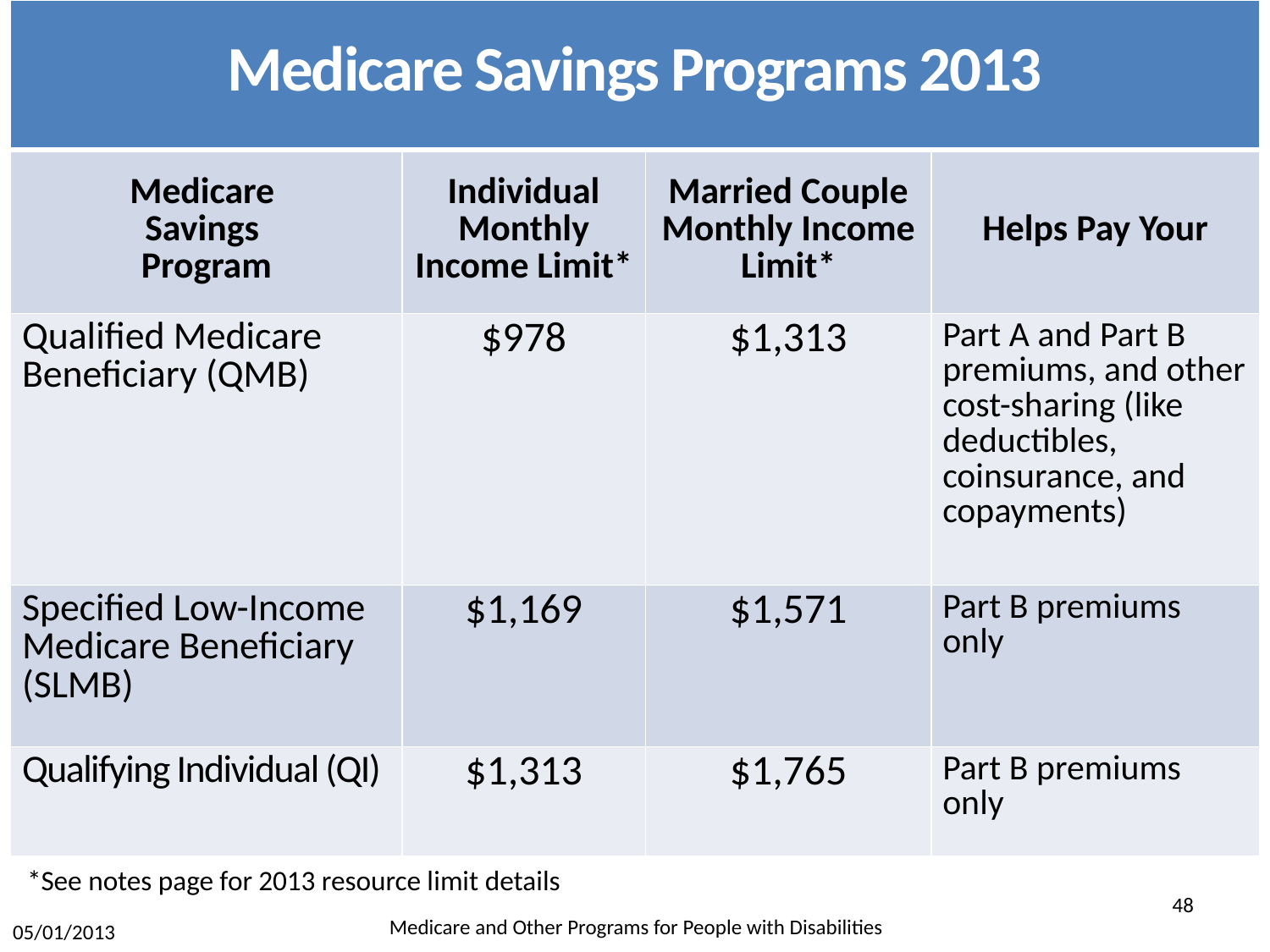

| Medicare Savings Programs 2013 |  |  |  |
| --- | --- | --- | --- |
| Medicare Savings Program | Individual Monthly Income Limit\* | Married Couple Monthly Income Limit\* | Helps Pay Your |
| Qualified Medicare Beneficiary (QMB) | $978 | $1,313 | Part A and Part B premiums, and other cost-sharing (like deductibles, coinsurance, and copayments) |
| Specified Low-Income Medicare Beneficiary (SLMB) | $1,169 | $1,571 | Part B premiums only |
| Qualifying Individual (QI) | $1,313 | $1,765 | Part B premiums only |
*See notes page for 2013 resource limit details
48

Medicare and Other Programs for People with Disabilities
05/01/2013